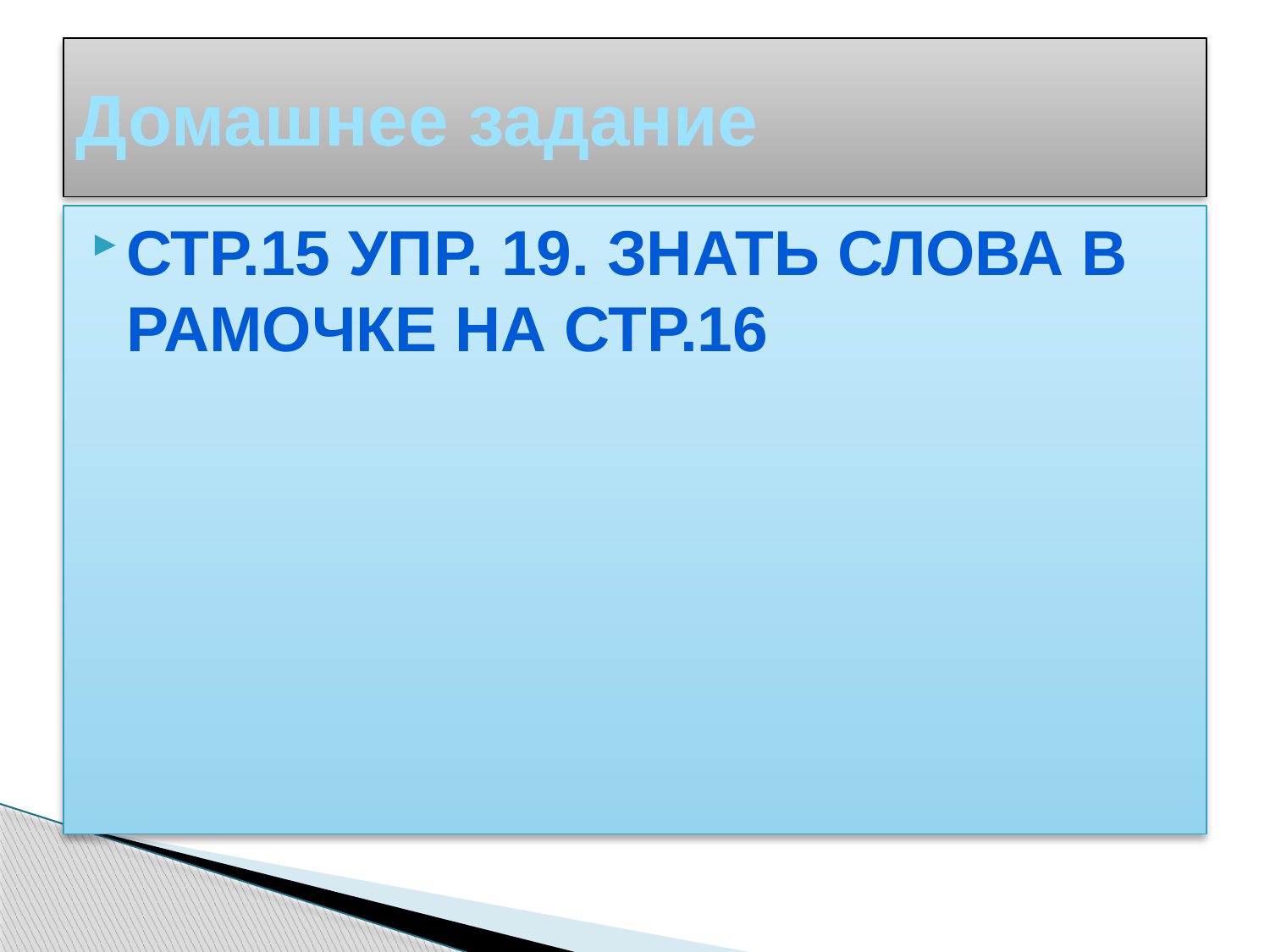

# Домашнее задание
Стр.15 упр. 19. Знать слова в рамочке на стр.16